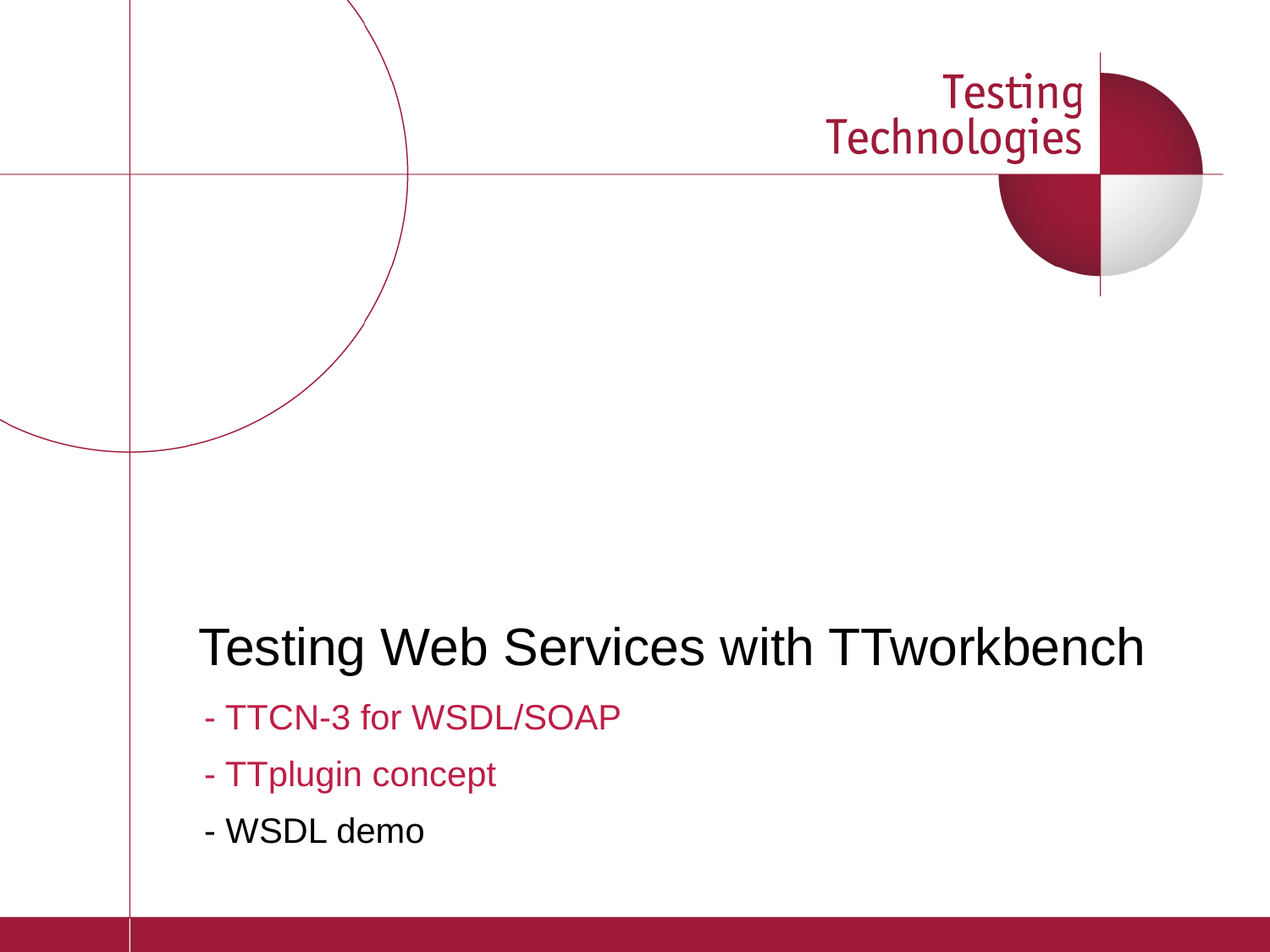

# Testing Web Services with TTworkbench
- TTCN-3 for WSDL/SOAP
- TTplugin concept
- WSDL demo